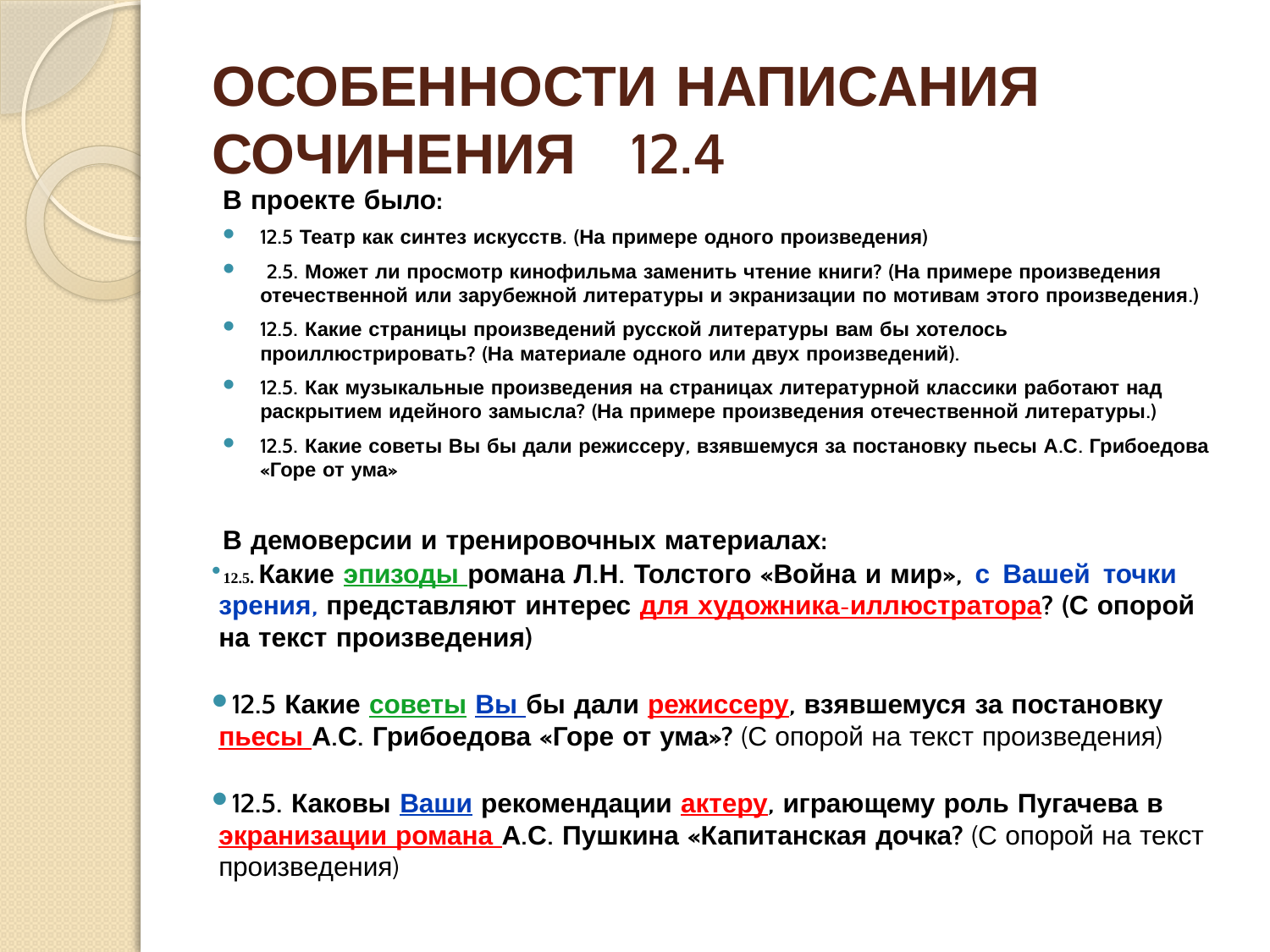

# ОСОБЕННОСТИ НАПИСАНИЯ СОЧИНЕНИЯ   12.4
В проекте было:
12.5 Театр как синтез искусств. (На примере одного произведения)
 2.5. Может ли просмотр кинофильма заменить чтение книги? (На примере произведения отечественной или зарубежной литературы и экранизации по мотивам этого произведения.)
12.5. Какие страницы произведений русской литературы вам бы хотелось проиллюстрировать? (На материале одного или двух произведений).
12.5. Как музыкальные произведения на страницах литературной классики работают над раскрытием идейного замысла? (На примере произведения отечественной литературы.)
12.5. Какие советы Вы бы дали режиссеру, взявшемуся за постановку пьесы А.С. Грибоедова «Горе от ума»

В демоверсии и тренировочных материалах:
12.5. Какие эпизоды романа Л.Н. Толстого «Война и мир», с Вашей точки зрения, представляют интерес для художника-иллюстратора? (С опорой на текст произведения)

12.5 Какие советы Вы бы дали режиссеру, взявшемуся за постановку пьесы А.С. Грибоедова «Горе от ума»? (С опорой на текст произведения)

12.5. Каковы Ваши рекомендации актеру, играющему роль Пугачева в экранизации романа А.С. Пушкина «Капитанская дочка? (С опорой на текст произведения)